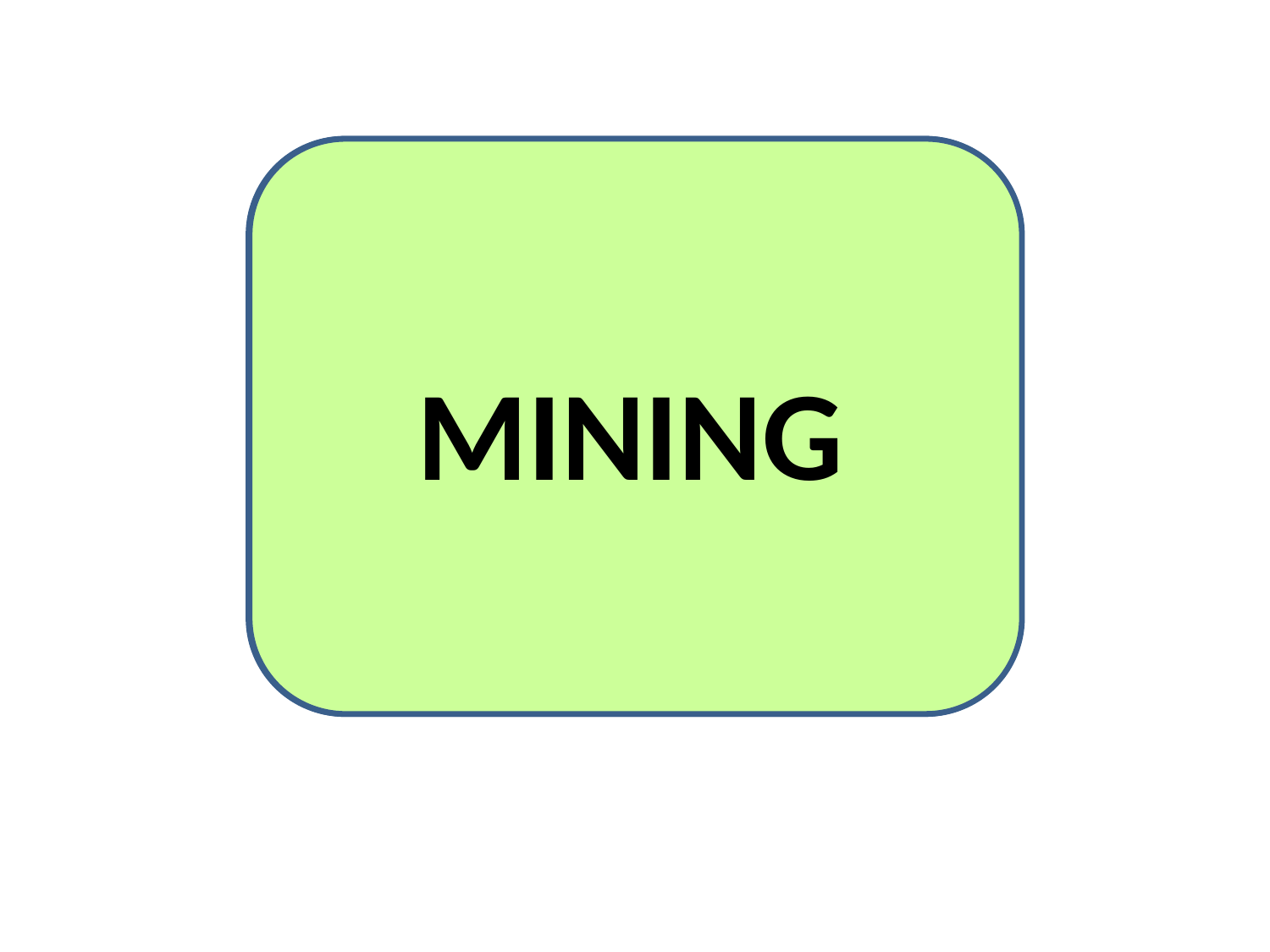

MINING

MINING
горное дело, разработка полезных  ископаемых, добыча